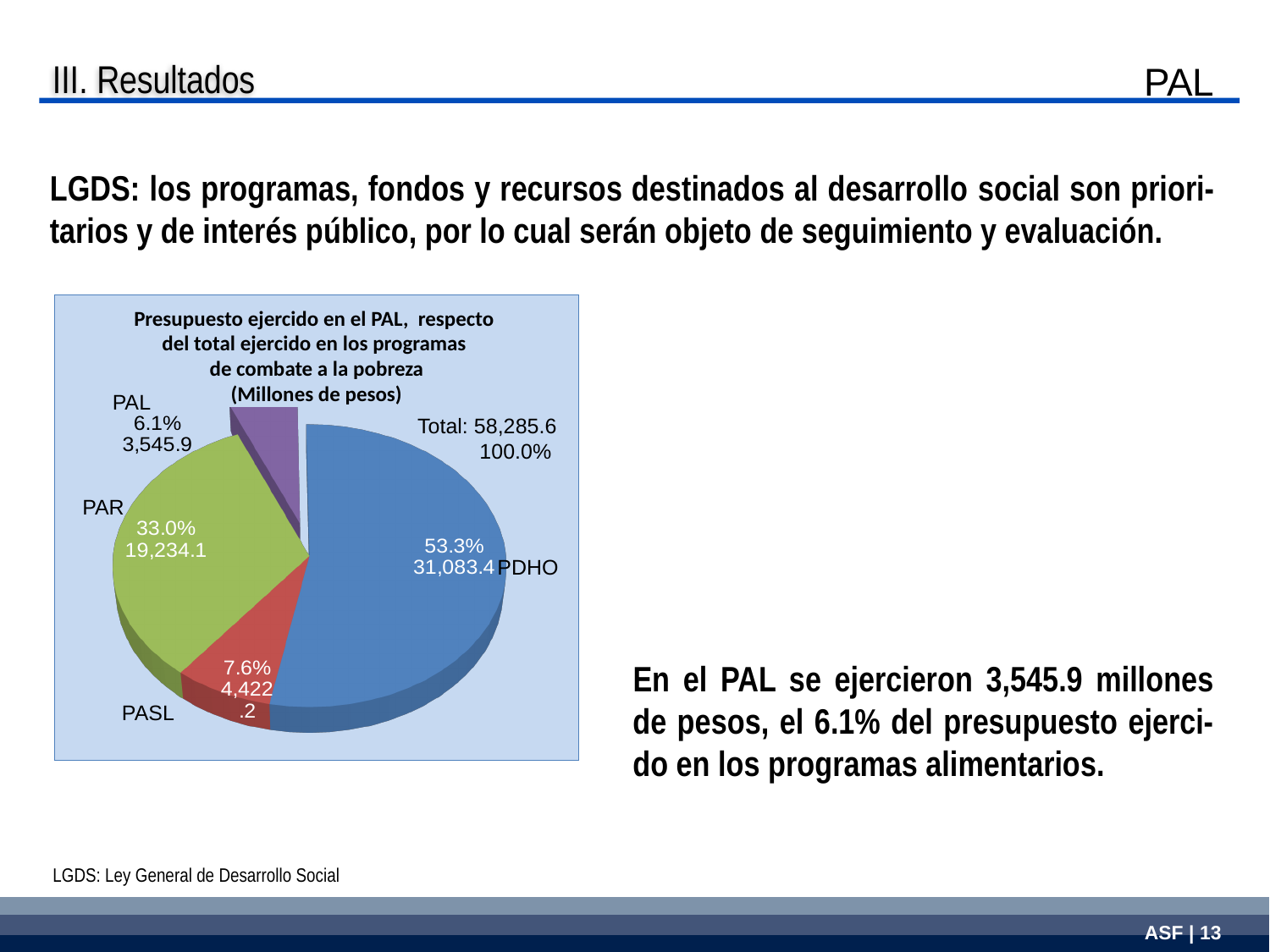

III. Resultados
PAL

LGDS: los programas, fondos y recursos destinados al desarrollo social son priori-tarios y de interés público, por lo cual serán objeto de seguimiento y evaluación.

[unsupported chart]

Presupuesto ejercido en el PAL,  respecto
del total ejercido en los programas
de combate a la pobreza
(Millones de pesos)
PAL
Total: 58,285.6
100.0%
PAR
En el PAL se ejercieron 3,545.9 millones de pesos, el 6.1% del presupuesto ejerci-do en los programas alimentarios.
PDHO
PASL
LGDS: Ley General de Desarrollo Social
|  |
| --- |
|  |
|  |
ASF | 13